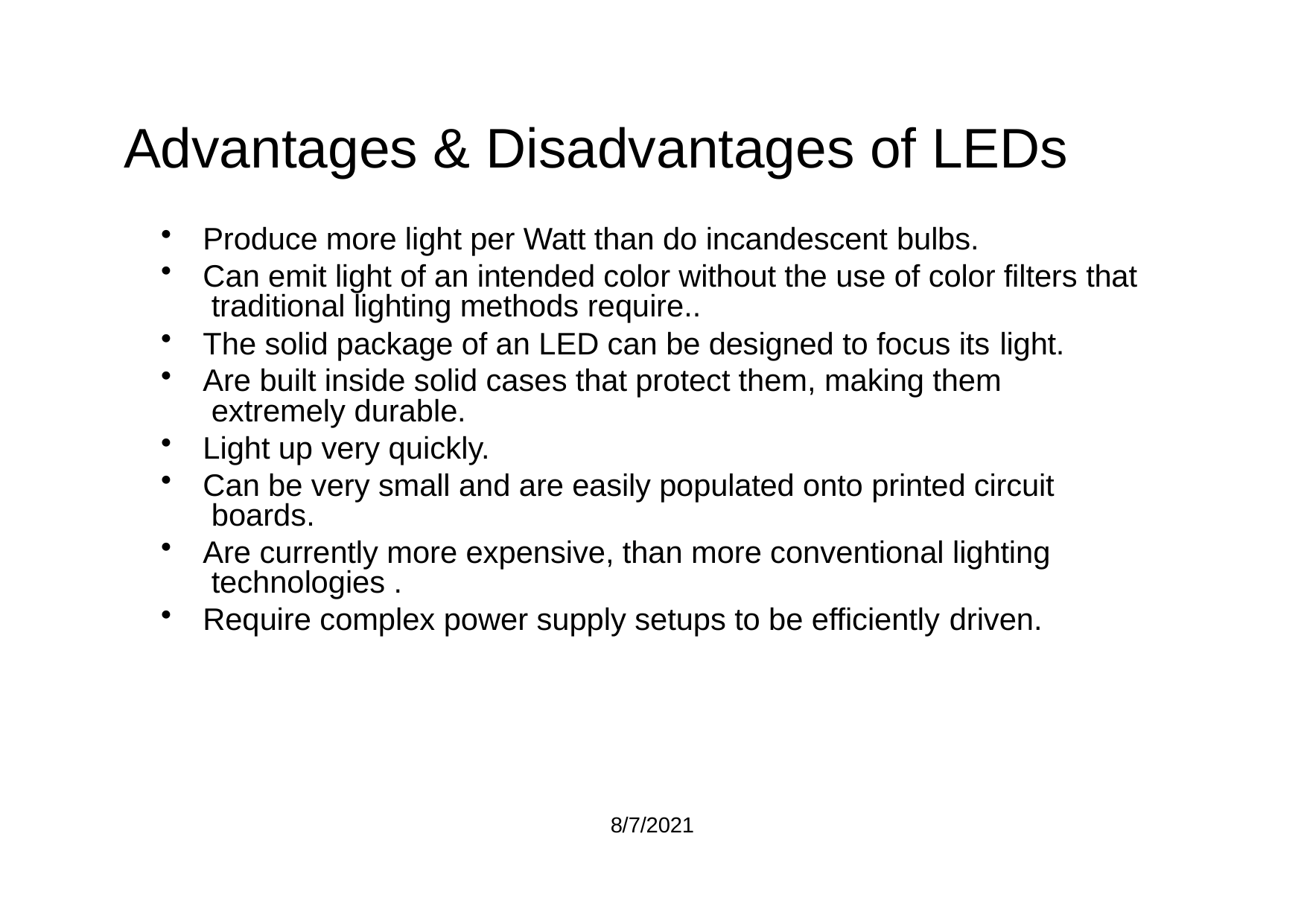

# Advantages & Disadvantages of LEDs
Produce more light per Watt than do incandescent bulbs.
Can emit light of an intended color without the use of color filters that  traditional lighting methods require..
The solid package of an LED can be designed to focus its light.
Are built inside solid cases that protect them, making them  extremely durable.
Light up very quickly.
Can be very small and are easily populated onto printed circuit  boards.
Are currently more expensive, than more conventional lighting  technologies .
Require complex power supply setups to be efficiently driven.
8/7/2021